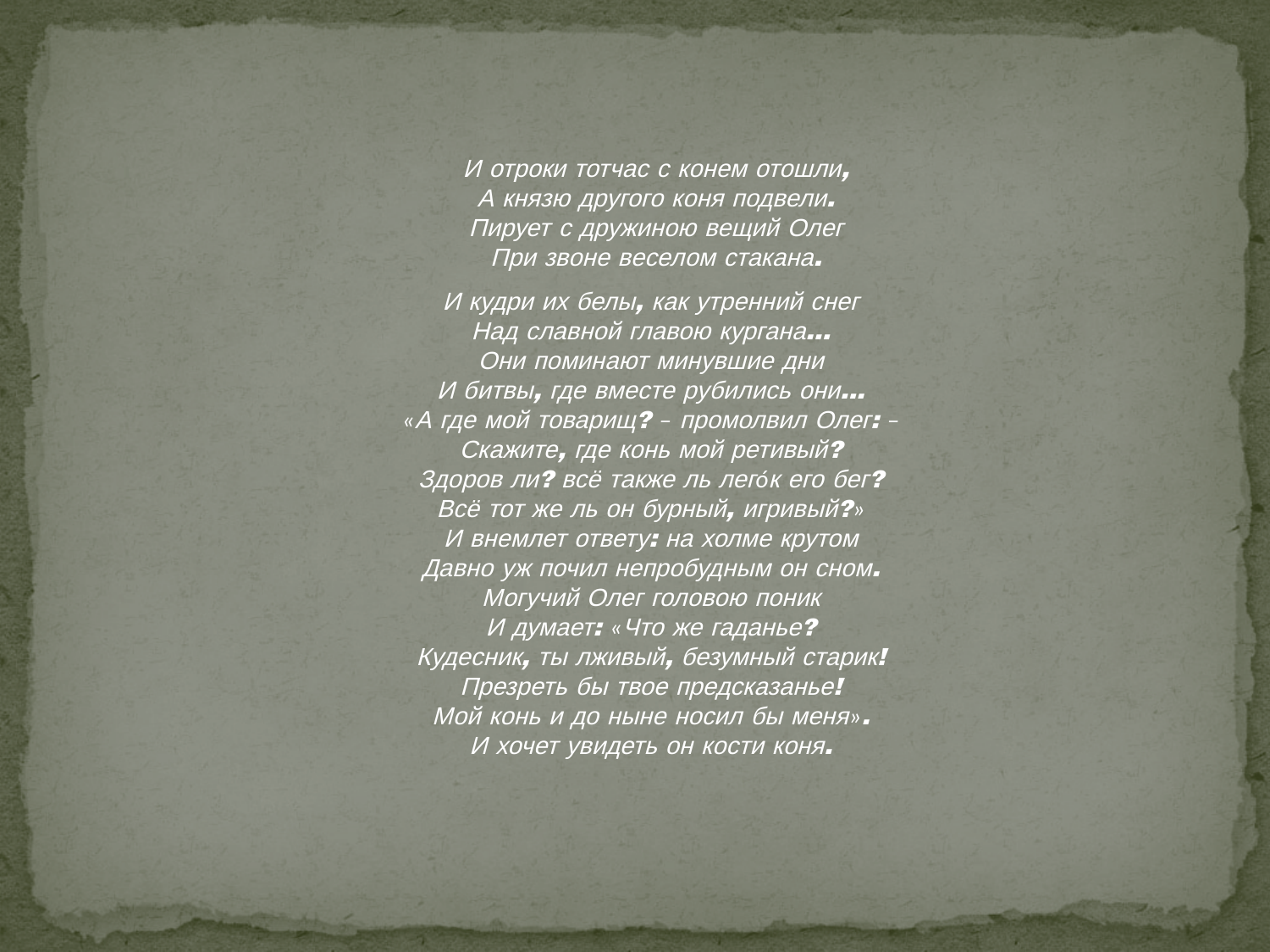

И отроки тотчас с конем отошли,
А князю другого коня подвели.
Пирует с дружиною вещий Олег
При звоне веселом стакана.
И кудри их белы, как утренний снег
Над славной главою кургана...
Они поминают минувшие дни
И битвы, где вместе рубились они...
«А где мой товарищ? – промолвил Олег: –
Скажите, где конь мой ретивый?
Здоров ли? всё также ль легóк его бег?
Всё тот же ль он бурный, игривый?»
И внемлет ответу: на холме крутом
Давно уж почил непробудным он сном.
Могучий Олег головою поник
И думает: «Что же гаданье?
Кудесник, ты лживый, безумный старик!
Презреть бы твое предсказанье!
Мой конь и до ныне носил бы меня».
И хочет увидеть он кости коня.